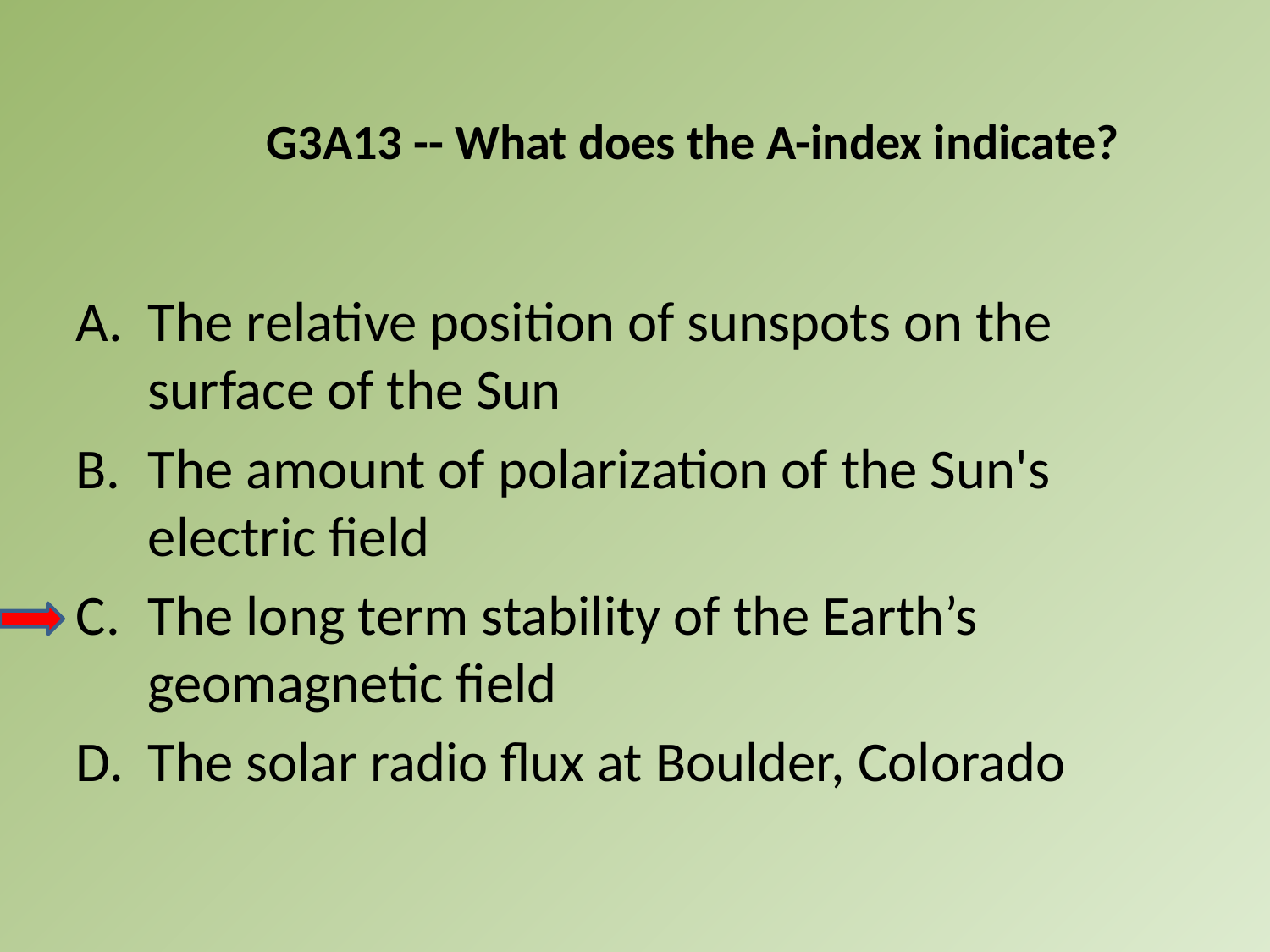

G3A13 -- What does the A-index indicate?
A.	The relative position of sunspots on the surface of the Sun
B.	The amount of polarization of the Sun's electric field
C.	The long term stability of the Earth’s geomagnetic field
D.	The solar radio flux at Boulder, Colorado